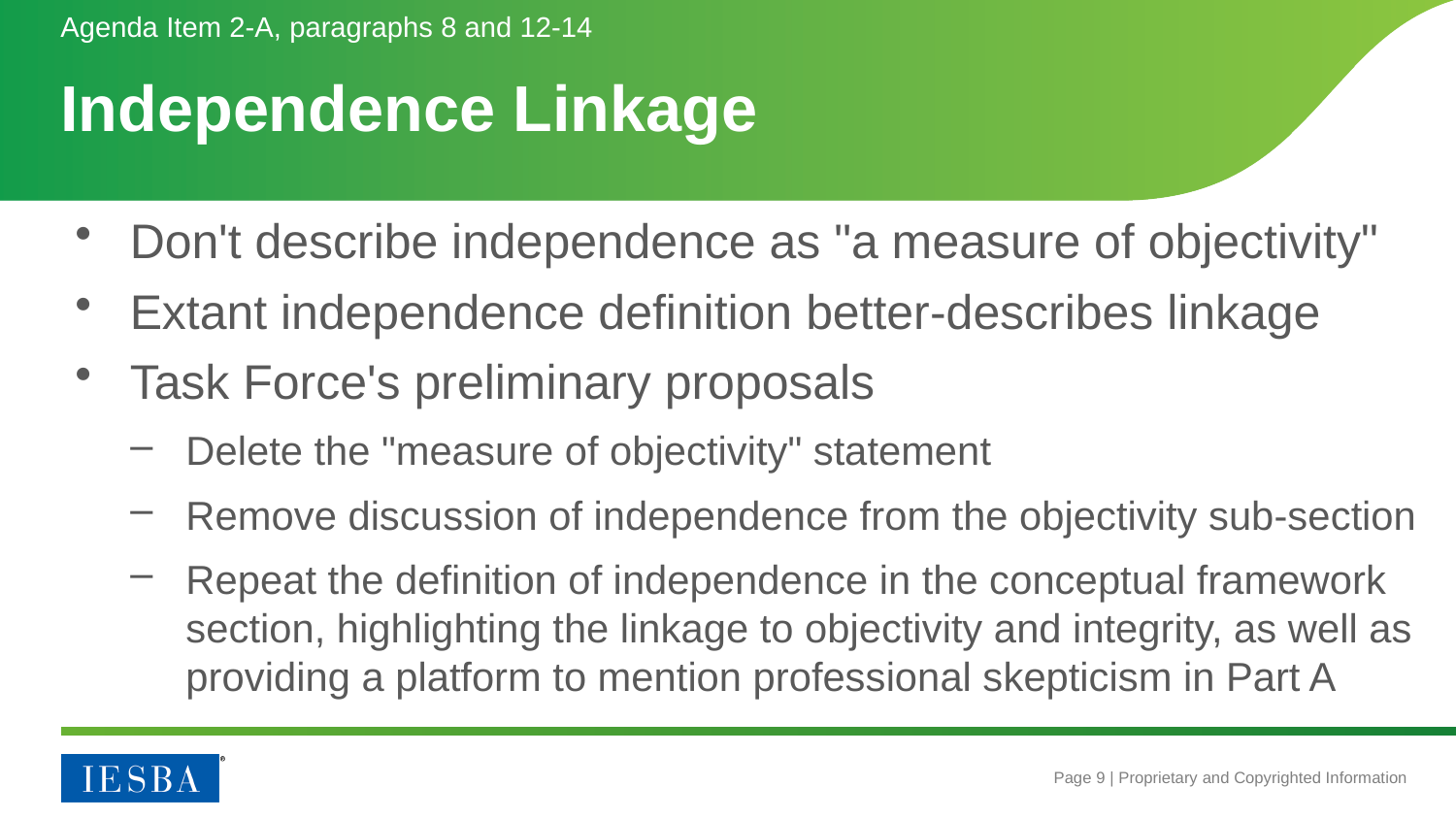

Agenda Item 2-A, paragraphs 8 and 12-14

# Independence Linkage
Don't describe independence as "a measure of objectivity"
Extant independence definition better-describes linkage
Task Force's preliminary proposals
Delete the "measure of objectivity" statement
Remove discussion of independence from the objectivity sub-section
Repeat the definition of independence in the conceptual framework section, highlighting the linkage to objectivity and integrity, as well as providing a platform to mention professional skepticism in Part A